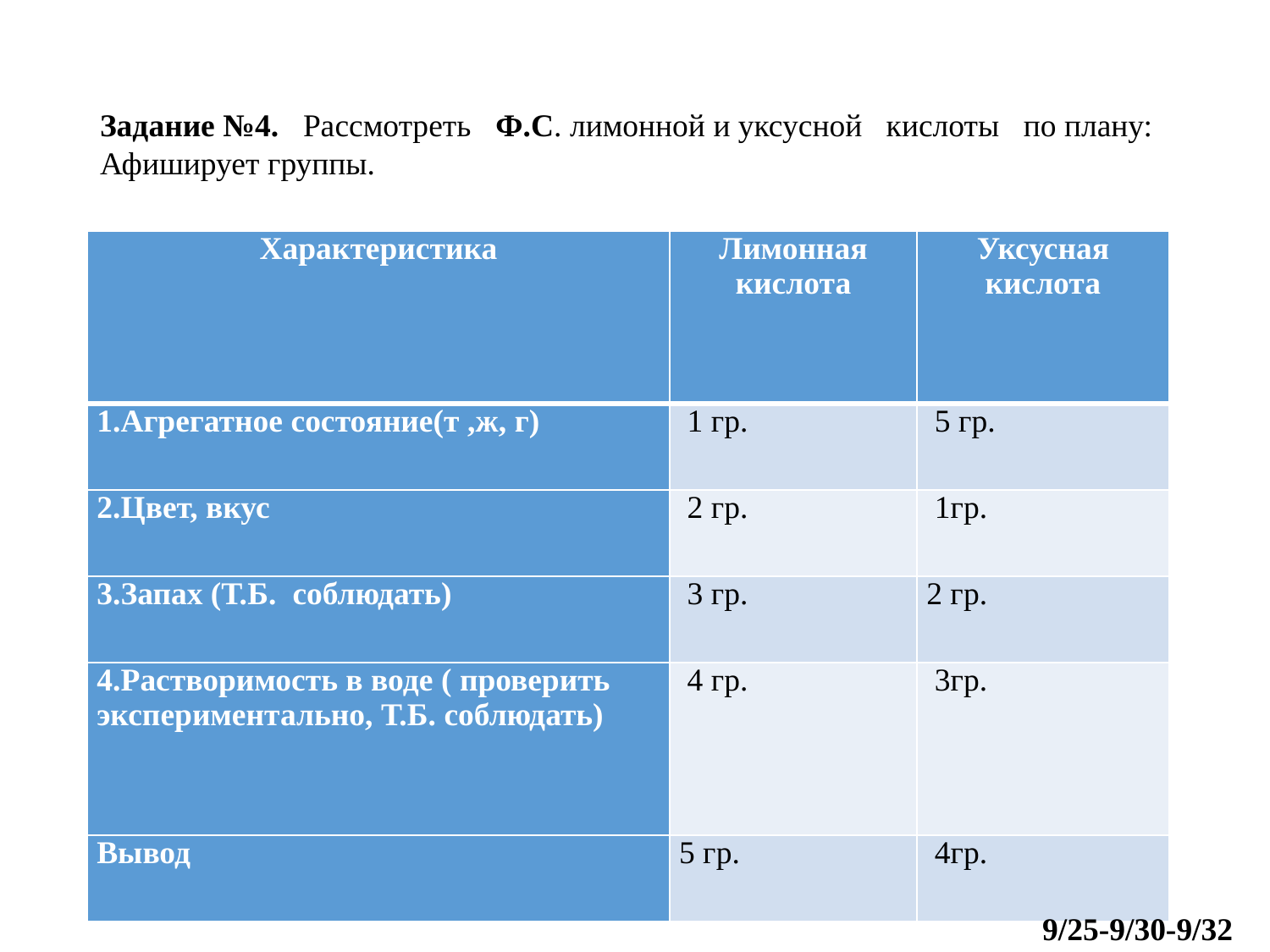

# Задание №4.   Рассмотреть   Ф.С. лимонной и уксусной   кислоты   по плану:
Афиширует группы.
| Характеристика | Лимонная кислота | Уксусная кислота |
| --- | --- | --- |
| 1.Агрегатное состояние(т ,ж, г) | 1 гр. | 5 гр. |
| 2.Цвет, вкус | 2 гр. | 1гр. |
| 3.Запах (Т.Б. соблюдать) | 3 гр. | 2 гр. |
| 4.Растворимость в воде ( проверить экспериментально, Т.Б. соблюдать) | 4 гр. | 3гр. |
| Вывод | 5 гр. | 4гр. |
9/25-9/30-9/32